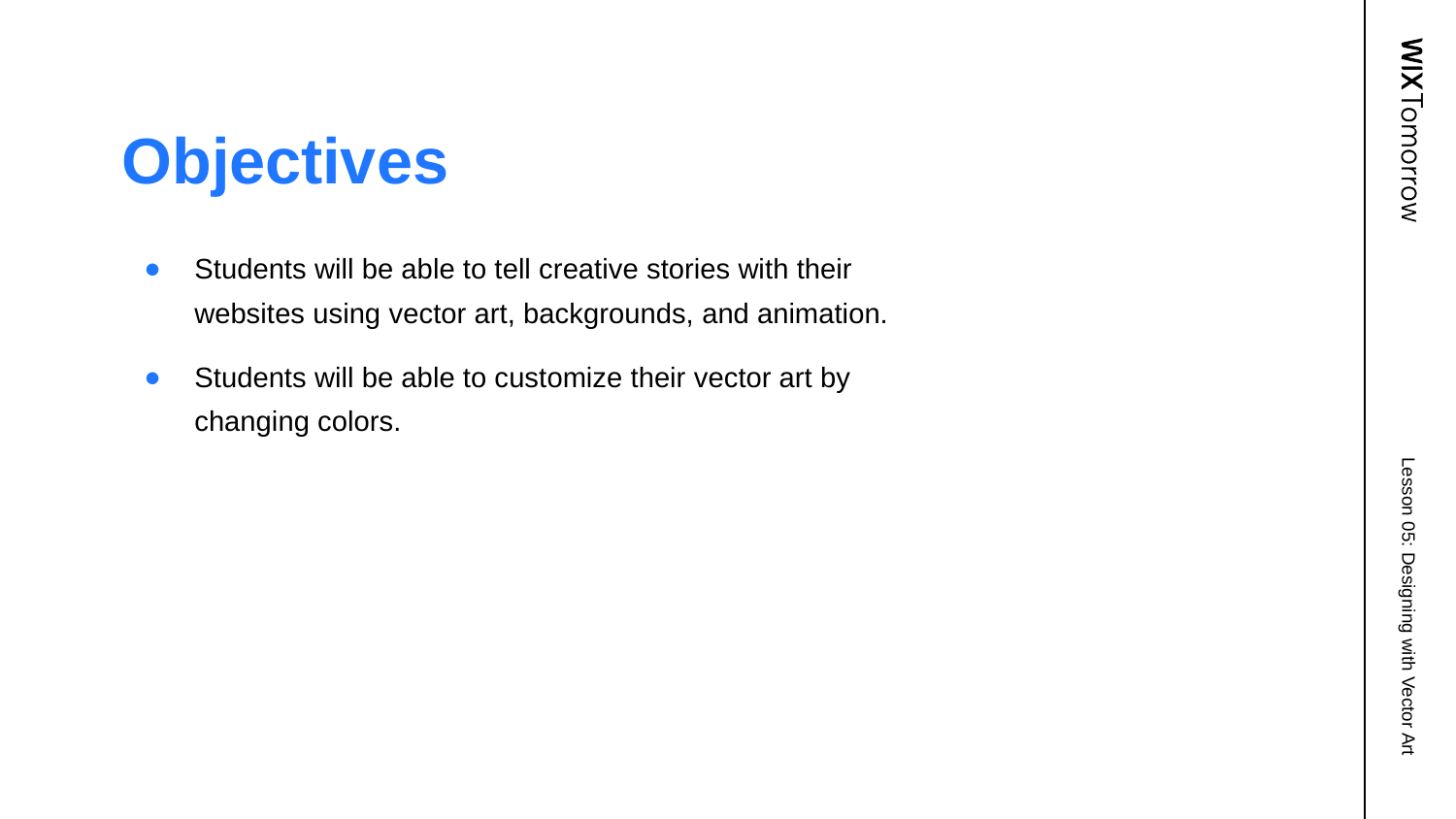

# Objectives
Students will be able to tell creative stories with their websites using vector art, backgrounds, and animation.
Students will be able to customize their vector art by changing colors.